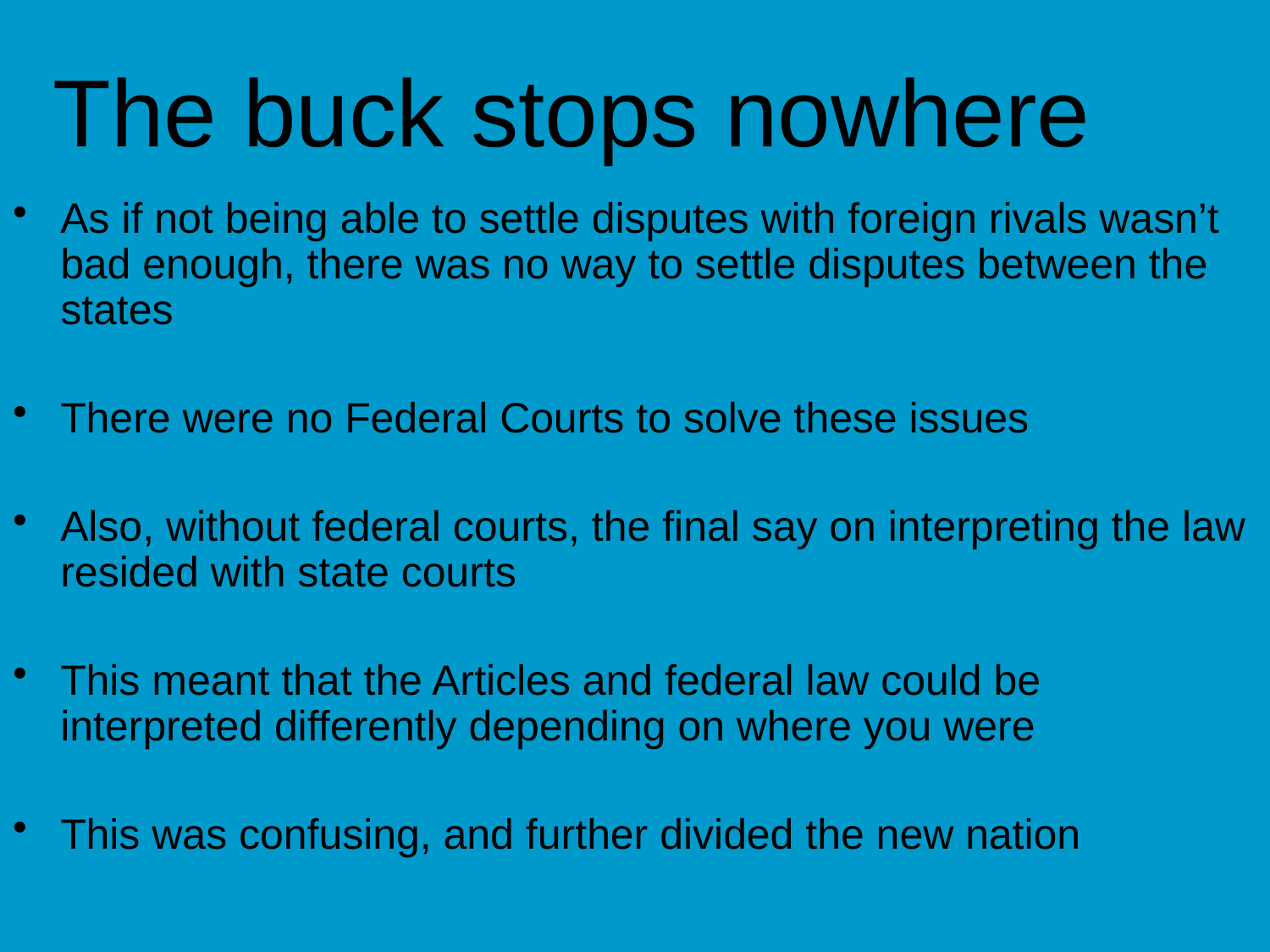

The buck stops nowhere
As if not being able to settle disputes with foreign rivals wasn’t bad enough, there was no way to settle disputes between the states

There were no Federal Courts to solve these issues

Also, without federal courts, the final say on interpreting the law resided with state courts

This meant that the Articles and federal law could be interpreted differently depending on where you were

This was confusing, and further divided the new nation